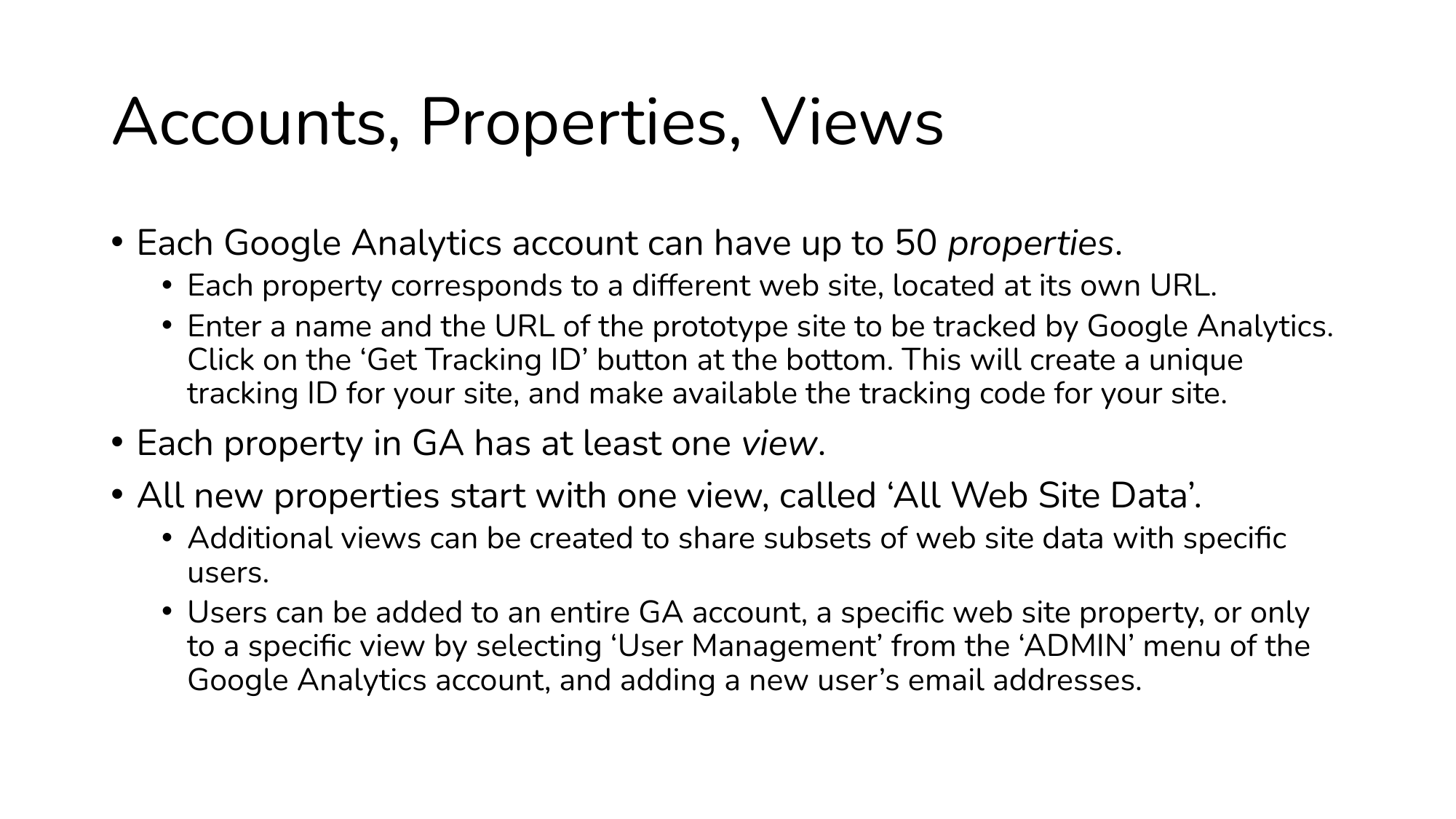

# Accounts, Properties, Views
Each Google Analytics account can have up to 50 properties.
Each property corresponds to a different web site, located at its own URL.
Enter a name and the URL of the prototype site to be tracked by Google Analytics. Click on the ‘Get Tracking ID’ button at the bottom. This will create a unique tracking ID for your site, and make available the tracking code for your site.
Each property in GA has at least one view.
All new properties start with one view, called ‘All Web Site Data’.
Additional views can be created to share subsets of web site data with specific users.
Users can be added to an entire GA account, a specific web site property, or only to a specific view by selecting ‘User Management’ from the ‘ADMIN’ menu of the Google Analytics account, and adding a new user’s email addresses.